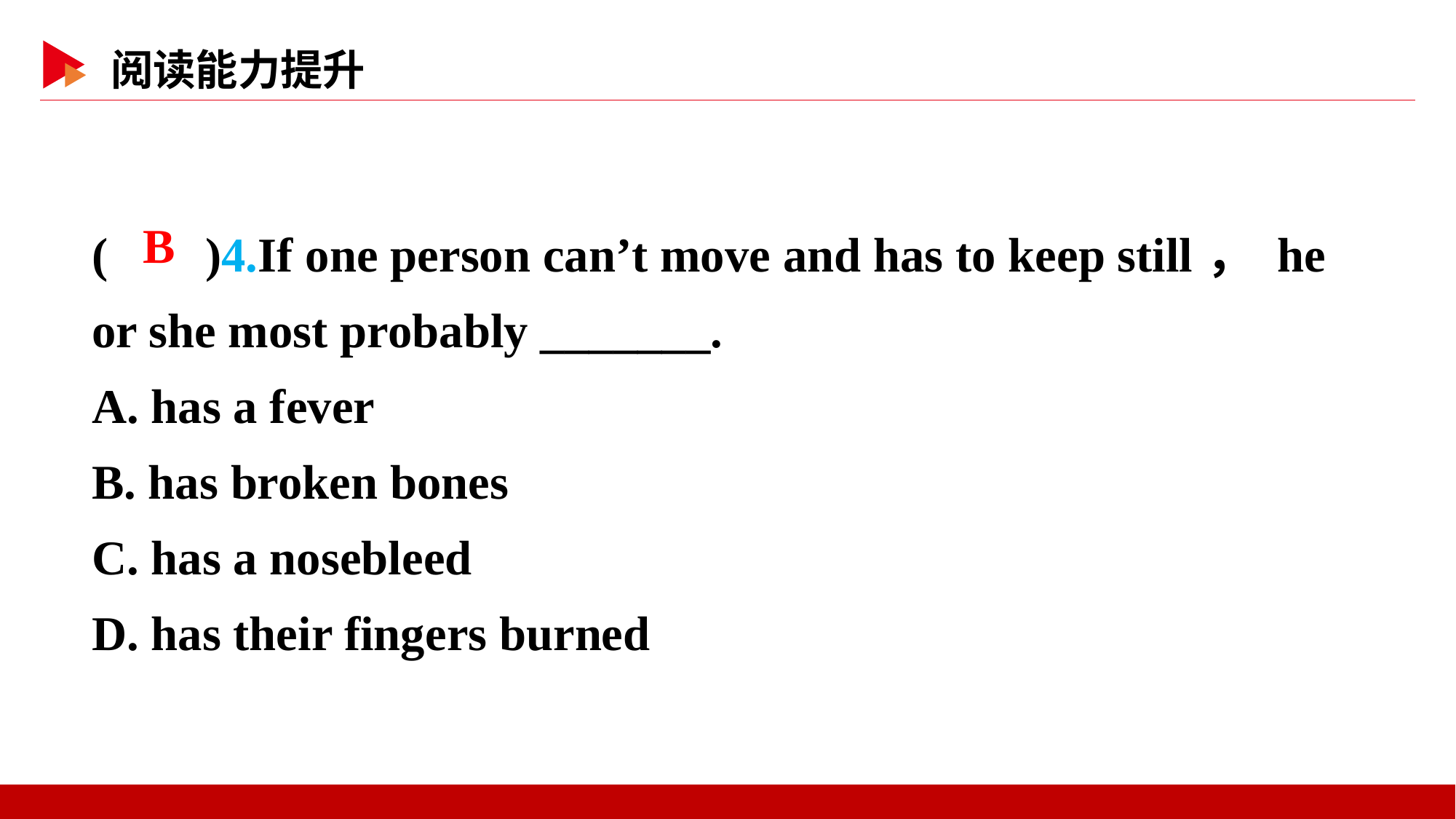

(        )4.If one person can’t move and has to keep still， he or she most probably _______.
A. has a fever
B. has broken bones
C. has a nosebleed
D. has their fingers burned
   B